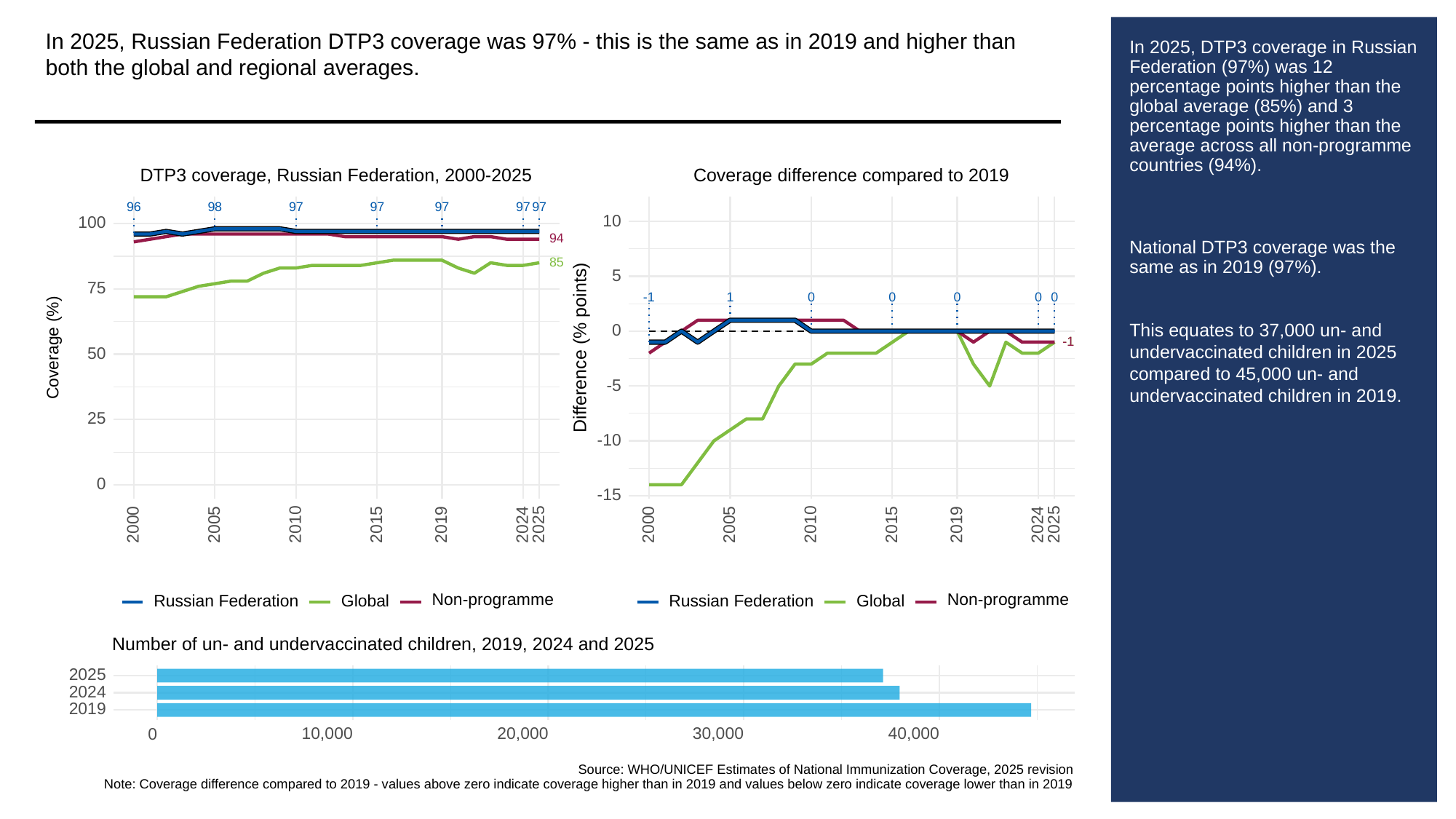

In 2025, Russian Federation DTP3 coverage was 97% - this is the same as in 2019 and higher than both the global and regional averages.
# In 2025, DTP3 coverage in Russian Federation (97%) was 12 percentage points higher than the global average (85%) and 3 percentage points higher than the average across all non-programme countries (94%).

National DTP3 coverage was the same as in 2019 (97%).

This equates to 37,000 un- and undervaccinated children in 2025 compared to 45,000 un- and undervaccinated children in 2019.

Coverage difference compared to 2019
DTP3 coverage, Russian Federation, 2000-2025

96
98
97
97
97
97
97
10
100

94

85

5

75

0
0
0
0
0
-1
1

0

-1
-1
Difference (% points)
Coverage (%)
50

-5

25

-10

0

-15

2000
2005
2010
2015
2019
2024
2025
2000
2005
2010
2015
2019
2024
2025
Non-programme
Non-programme
Global
Global
Russian Federation
Russian Federation

Number of un- and undervaccinated children, 2019, 2024 and 2025

2025

2024

2019

10,000
20,000
30,000
40,000
0
Source: WHO/UNICEF Estimates of National Immunization Coverage, 2025 revision
Note: Coverage difference compared to 2019 - values above zero indicate coverage higher than in 2019 and values below zero indicate coverage lower than in 2019